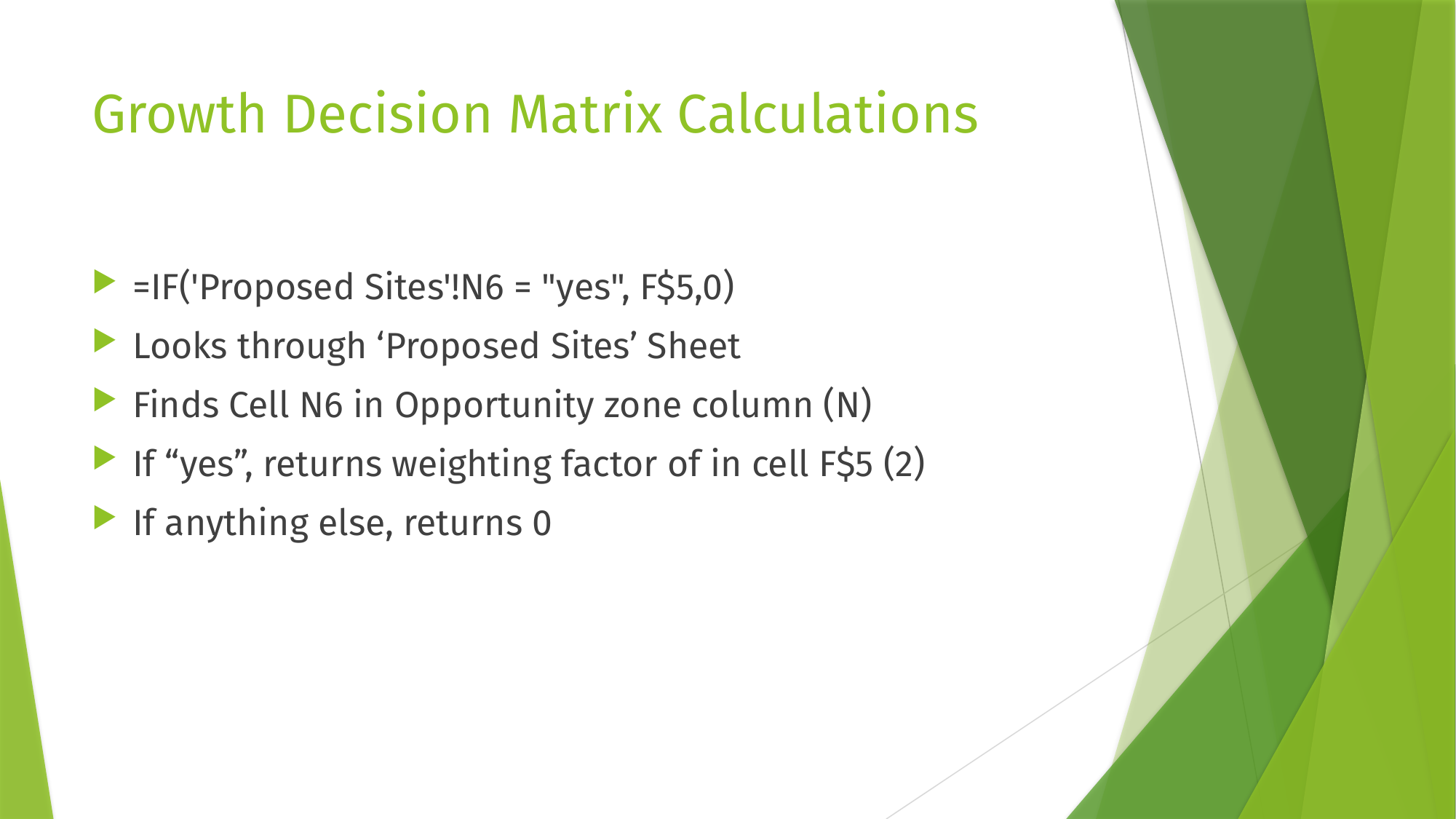

# Growth Decision Matrix Calculations
=IF('Proposed Sites'!N6 = "yes", F$5,0)
Looks through ‘Proposed Sites’ Sheet
Finds Cell N6 in Opportunity zone column (N)
If “yes”, returns weighting factor of in cell F$5 (2)
If anything else, returns 0